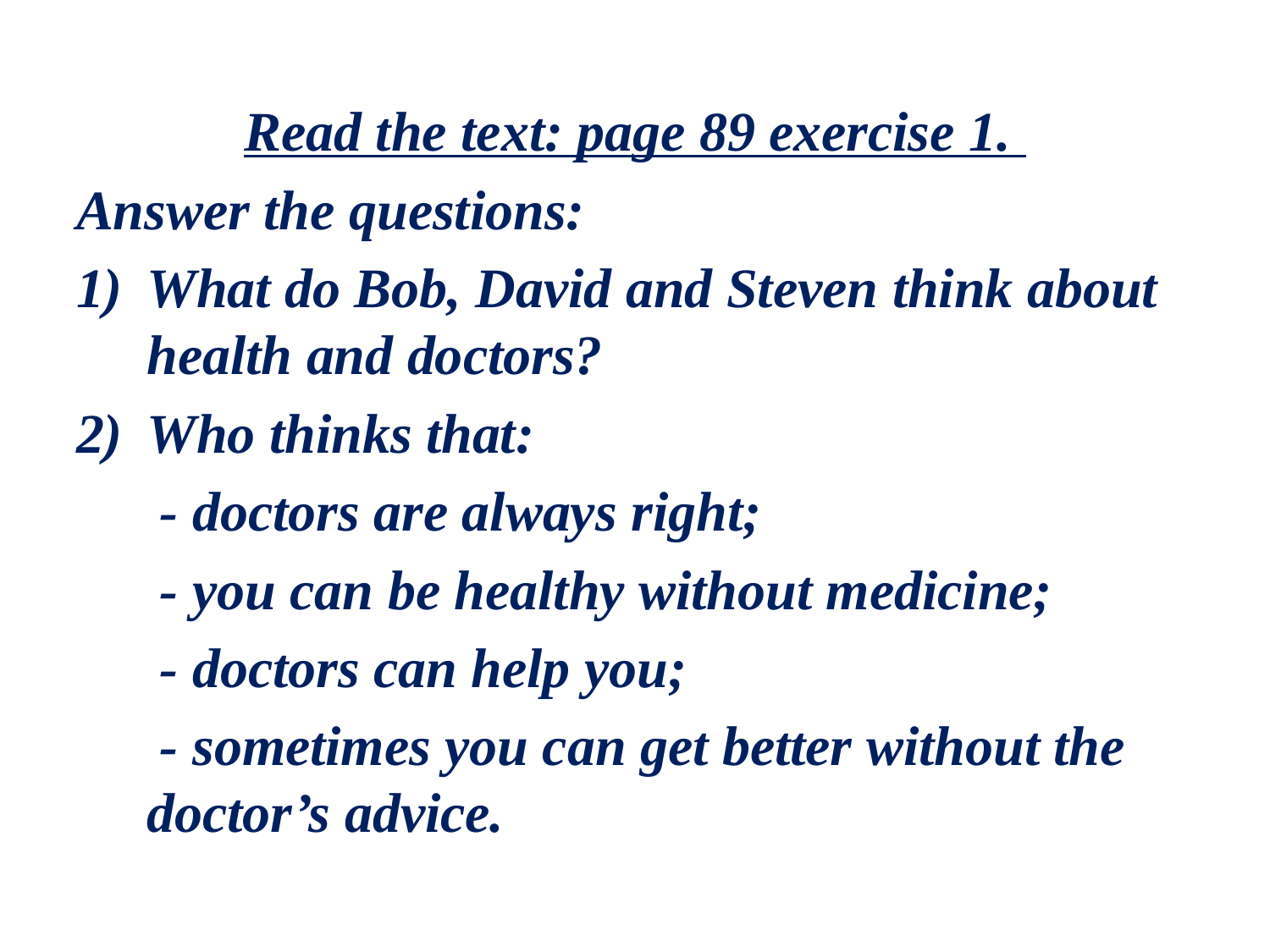

Read the text: page 89 exercise 1.
Answer the questions:
What do Bob, David and Steven think about health and doctors?
Who thinks that:
      - doctors are always right;
      - you can be healthy without medicine;
      - doctors can help you;
      - sometimes you can get better without the doctor’s advice.